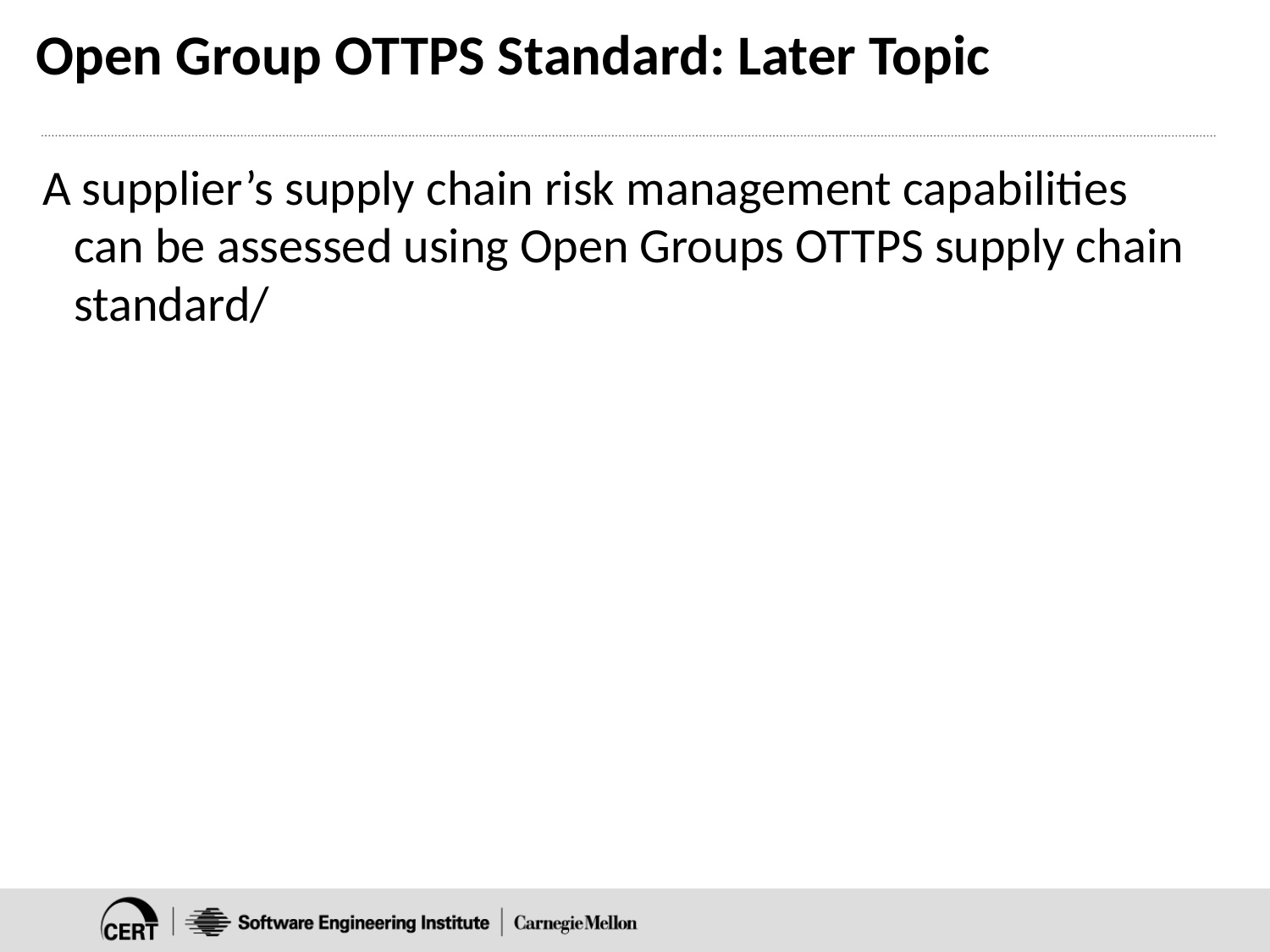

# Open Group OTTPS Standard: Later Topic
A supplier’s supply chain risk management capabilities  can be assessed using Open Groups OTTPS supply chain standard/